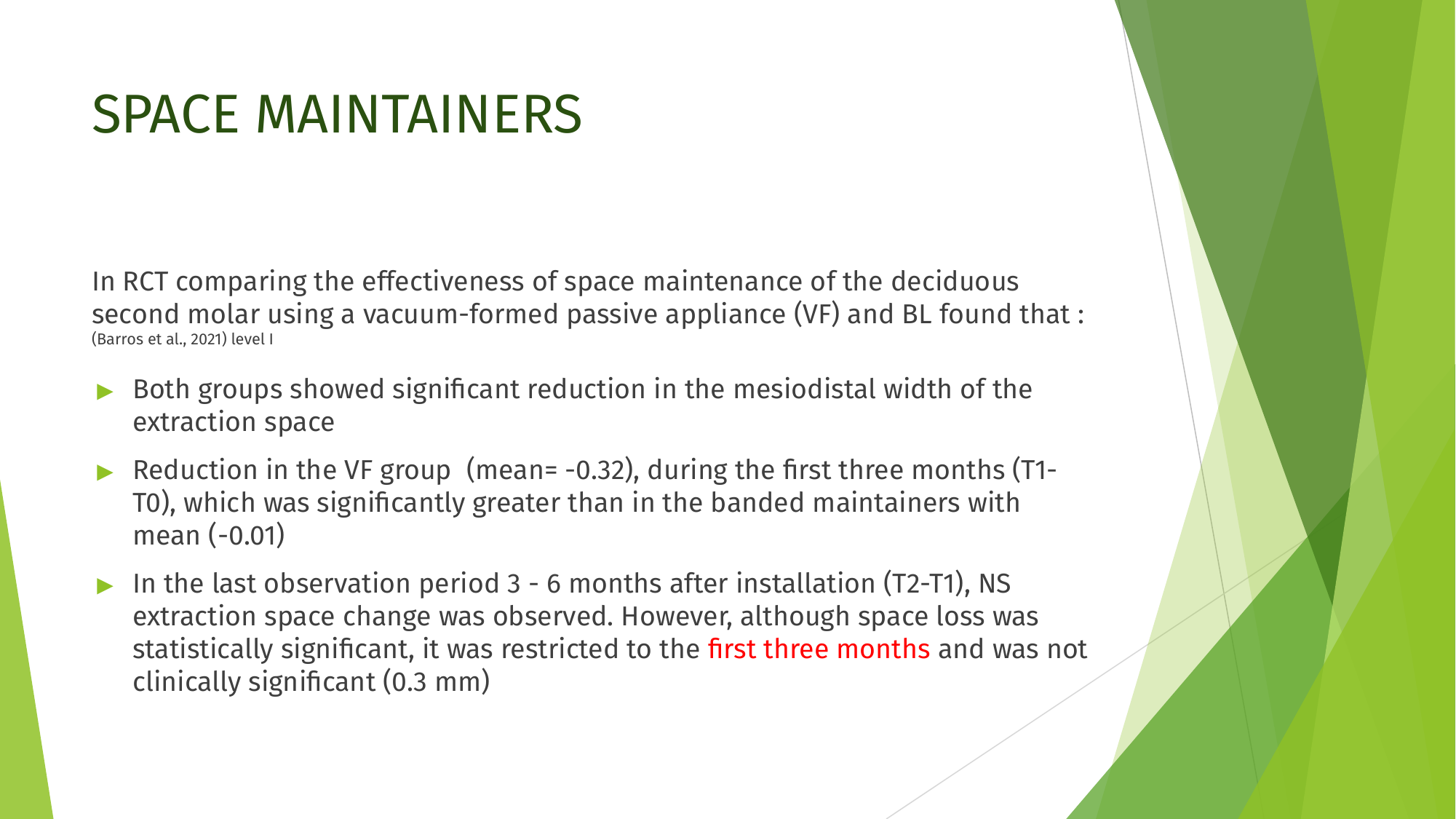

# SPACE MAINTAINERS
In RCT comparing the effectiveness of space maintenance of the deciduous second molar using a vacuum-formed passive appliance (VF) and BL found that :(Barros et al., 2021) level I
Both groups showed significant reduction in the mesiodistal width of the extraction space
Reduction in the VF group  (mean= -0.32), during the first three months (T1-T0), which was significantly greater than in the banded maintainers with mean (-0.01)
In the last observation period 3 - 6 months after installation (T2-T1), NS extraction space change was observed. However, although space loss was statistically significant, it was restricted to the first three months and was not clinically significant (0.3 mm)